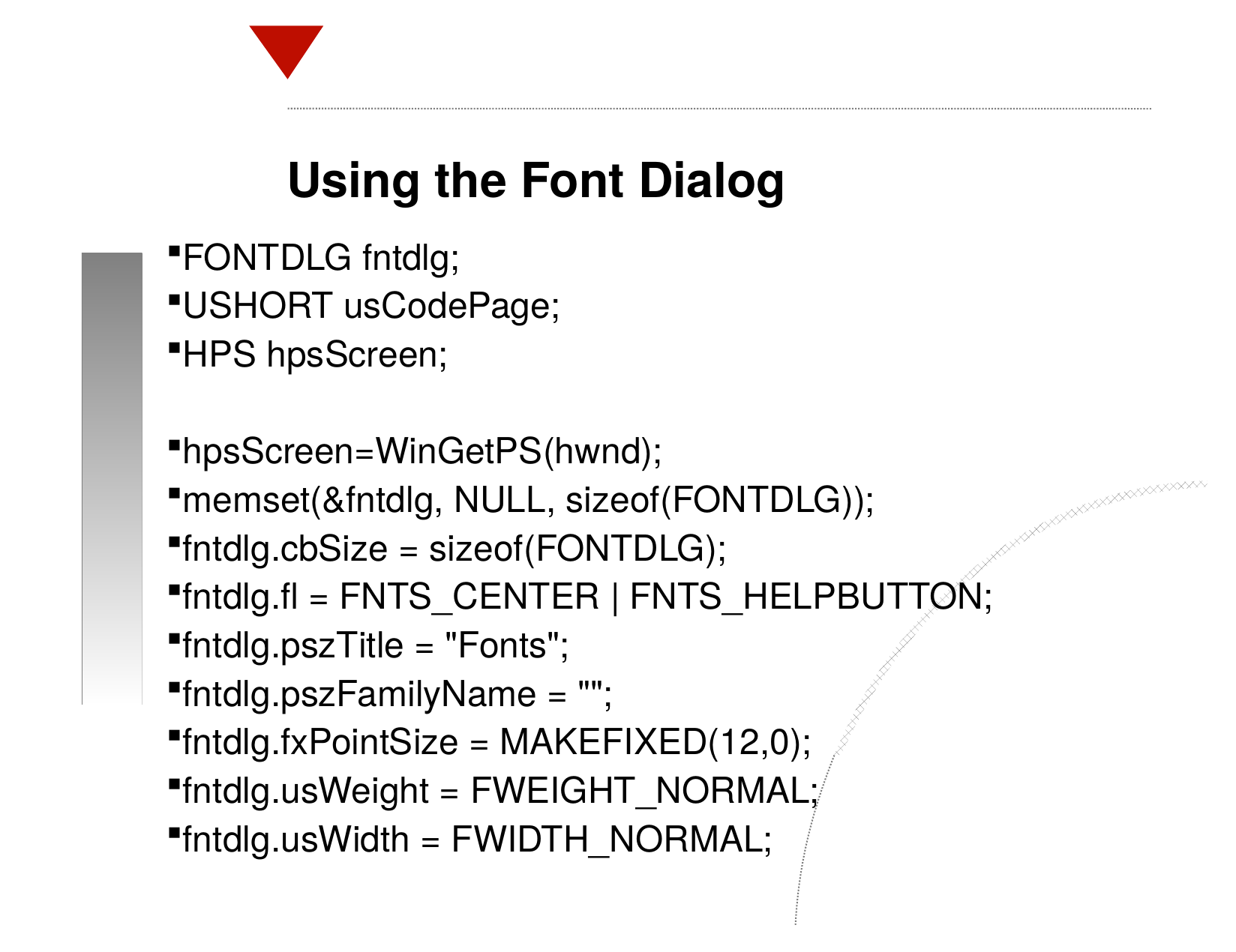

Using the Font Dialog
FONTDLG fntdlg;
USHORT usCodePage;
HPS hpsScreen;

hpsScreen=WinGetPS(hwnd);
memset(&fntdlg, NULL, sizeof(FONTDLG));
fntdlg.cbSize = sizeof(FONTDLG);
fntdlg.fl = FNTS_CENTER | FNTS_HELPBUTTON;
fntdlg.pszTitle = "Fonts";
fntdlg.pszFamilyName = "";
fntdlg.fxPointSize = MAKEFIXED(12,0);
fntdlg.usWeight = FWEIGHT_NORMAL;
fntdlg.usWidth = FWIDTH_NORMAL;